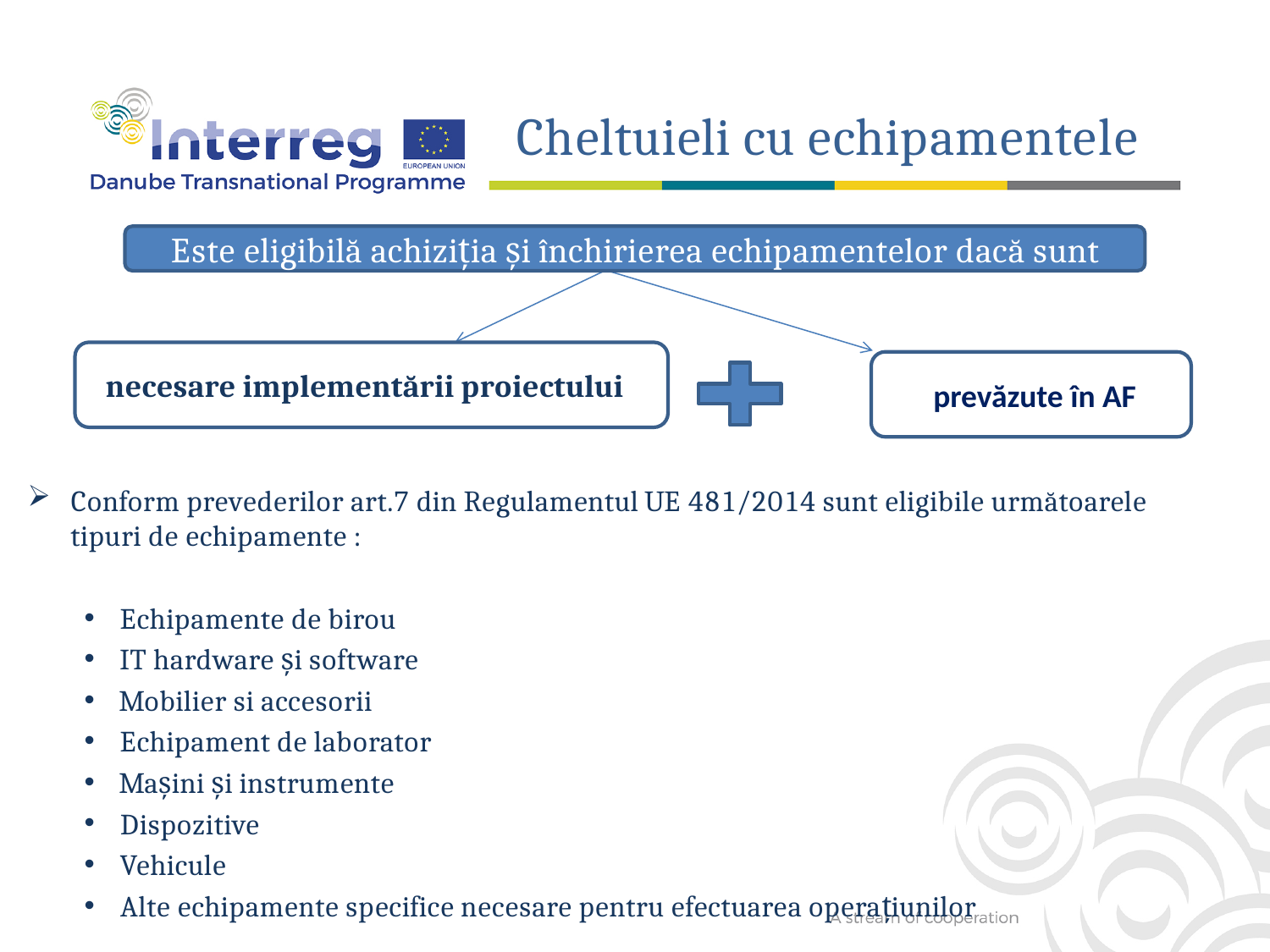

Cheltuieli cu echipamentele

Conform prevederilor art.7 din Regulamentul UE 481/2014 sunt eligibile următoarele tipuri de echipamente :

Echipamente de birou
IT hardware și software
Mobilier si accesorii
Echipament de laborator
Mașini și instrumente
Dispozitive
Vehicule
Alte echipamente specifice necesare pentru efectuarea operațiunilor
Este eligibilă achiziția și închirierea echipamentelor dacă sunt
  necesare implementării proiectului

 prevăzute în AF